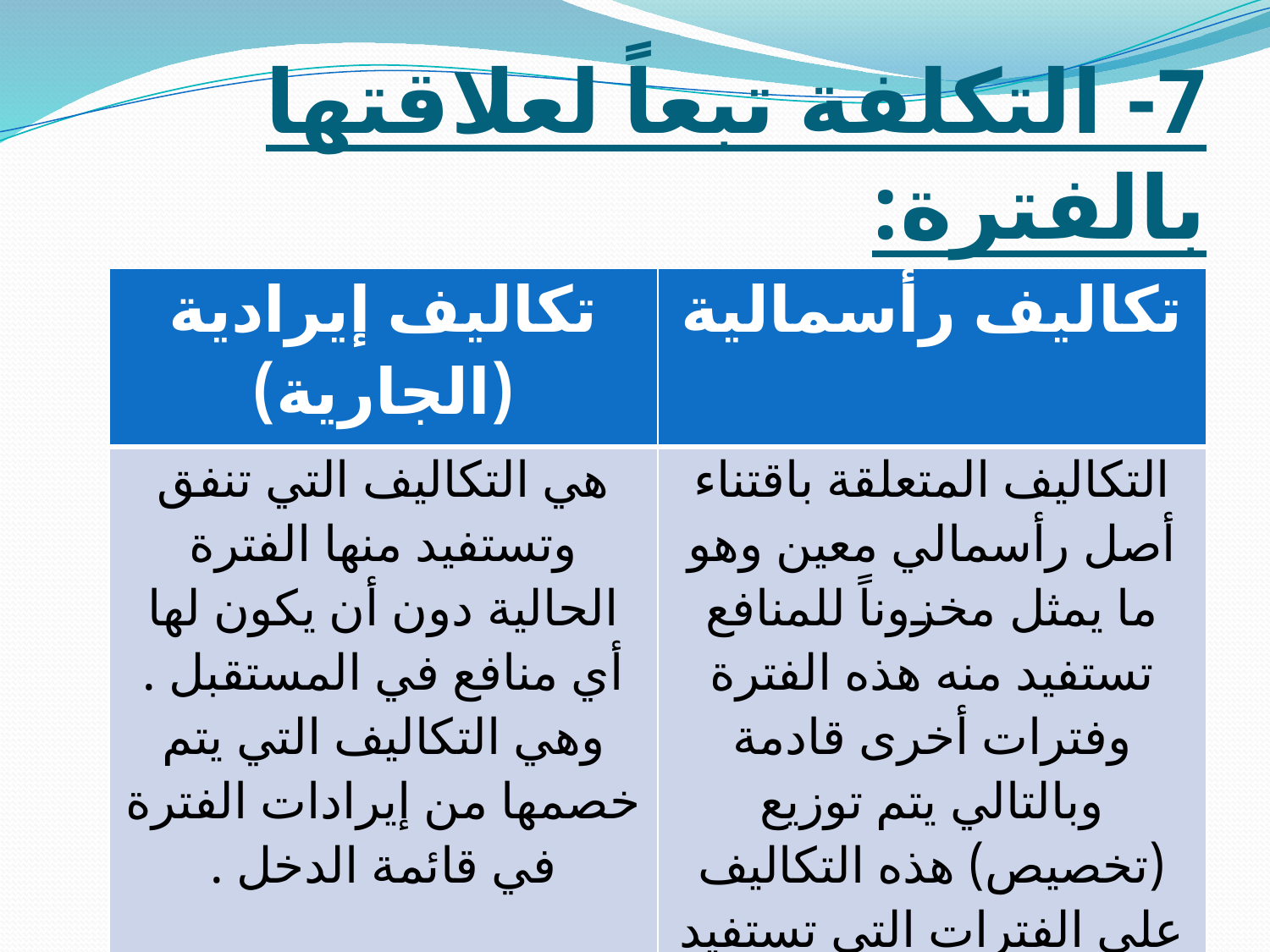

# 7- التكلفة تبعاً لعلاقتها بالفترة:
| تكاليف إيرادية (الجارية) | تكاليف رأسمالية |
| --- | --- |
| هي التكاليف التي تنفق وتستفيد منها الفترة الحالية دون أن يكون لها أي منافع في المستقبل . وهي التكاليف التي يتم خصمها من إيرادات الفترة في قائمة الدخل . | التكاليف المتعلقة باقتناء أصل رأسمالي معين وهو ما يمثل مخزوناً للمنافع تستفيد منه هذه الفترة وفترات أخرى قادمة وبالتالي يتم توزيع (تخصيص) هذه التكاليف على الفترات التي تستفيد منها . |